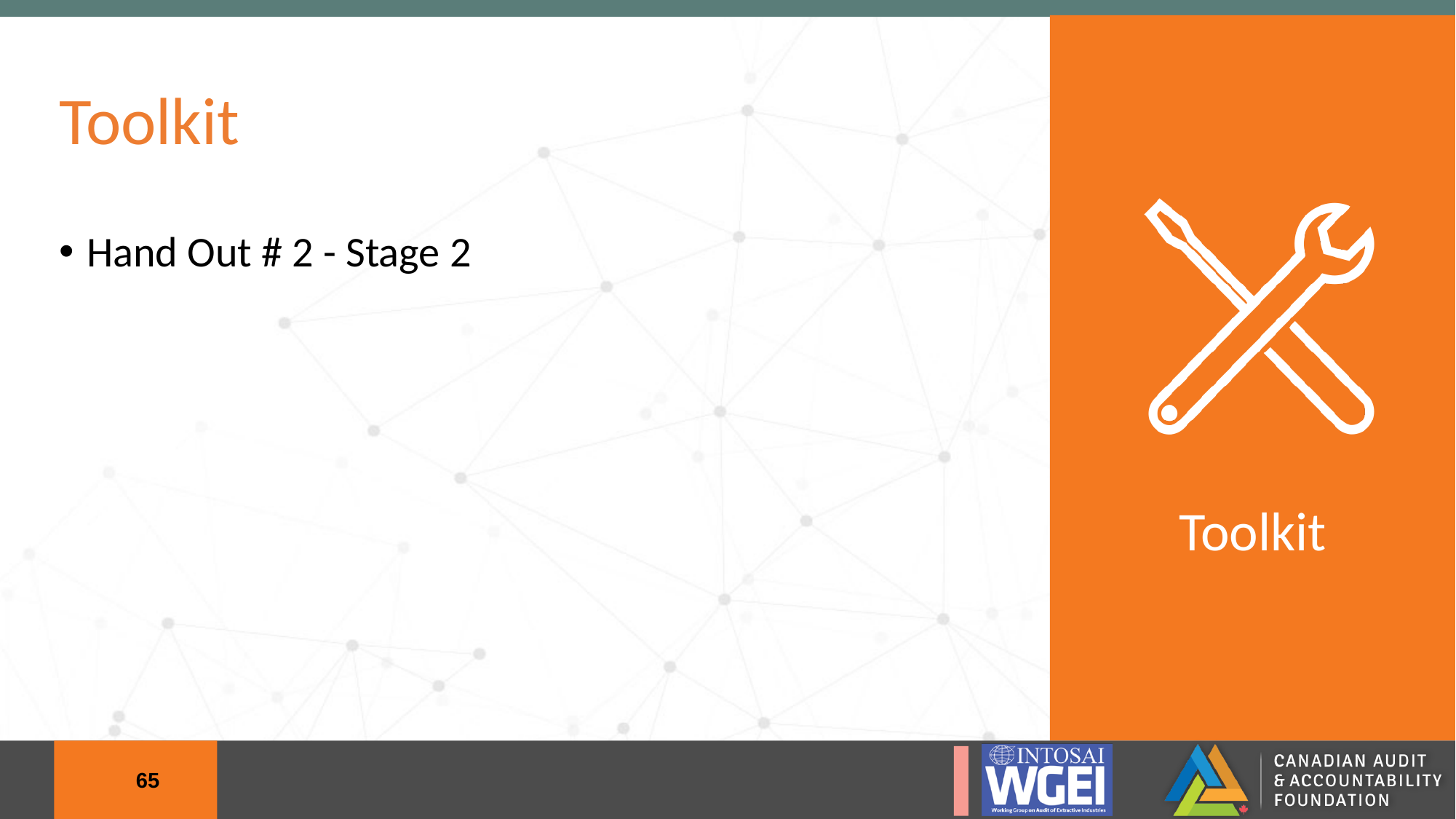

# Toolkit
Hand Out # 2 - Stage 2